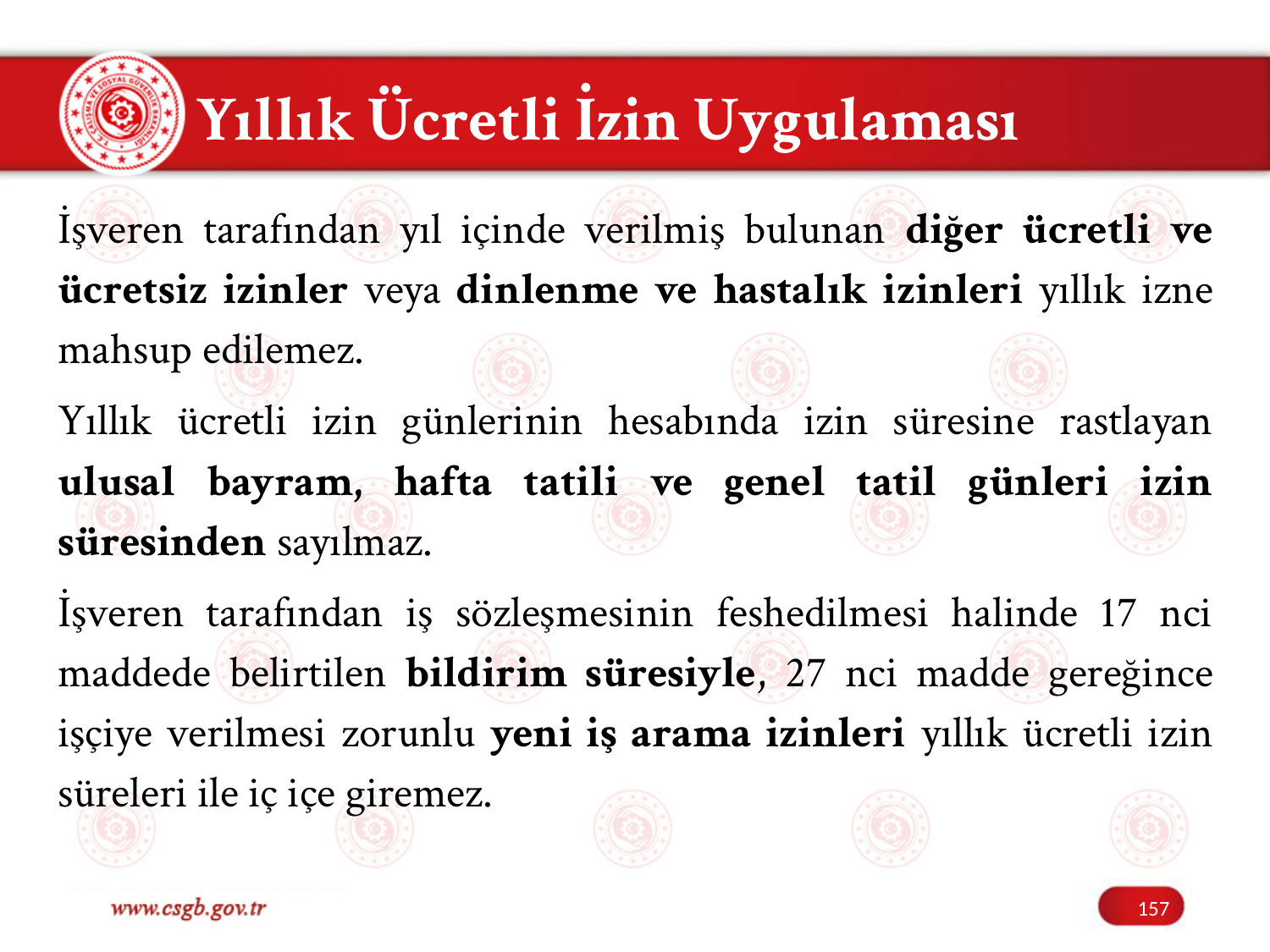

# Yıllık Ücretli İzin Uygulaması
İşveren tarafından yıl içinde verilmiş bulunan diğer ücretli ve ücretsiz izinler veya dinlenme ve hastalık izinleri yıllık izne mahsup edilemez.
Yıllık ücretli izin günlerinin hesabında izin süresine rastlayan ulusal bayram, hafta tatili ve genel tatil günleri izin süresinden sayılmaz.
İşveren tarafından iş sözleşmesinin feshedilmesi halinde 17 nci maddede belirtilen bildirim süresiyle, 27 nci madde gereğince işçiye verilmesi zorunlu yeni iş arama izinleri yıllık ücretli izin süreleri ile iç içe giremez.

157